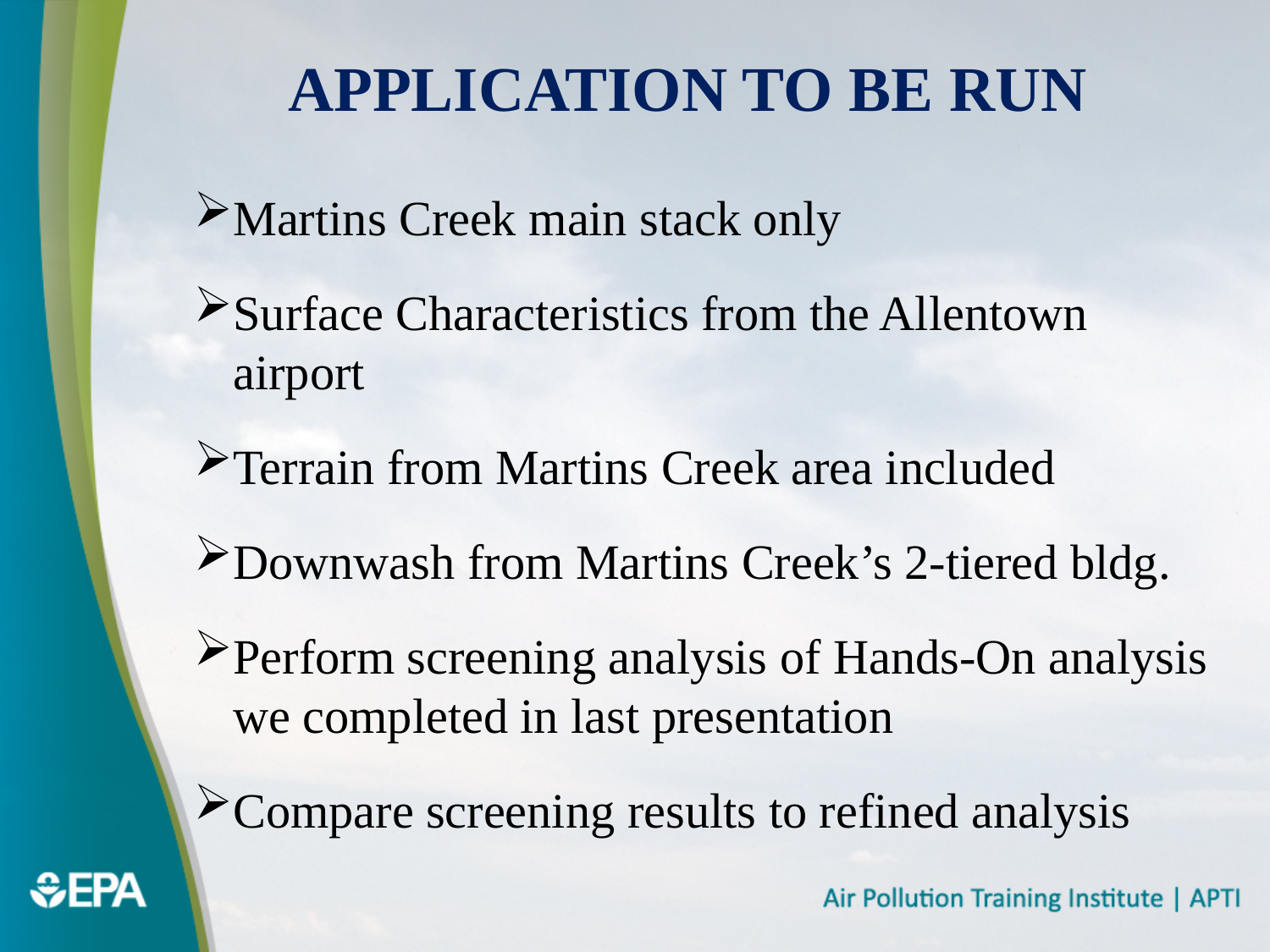

# Application To Be Run
Martins Creek main stack only
Surface Characteristics from the Allentown airport
Terrain from Martins Creek area included
Downwash from Martins Creek’s 2-tiered bldg.
Perform screening analysis of Hands-On analysis we completed in last presentation
Compare screening results to refined analysis